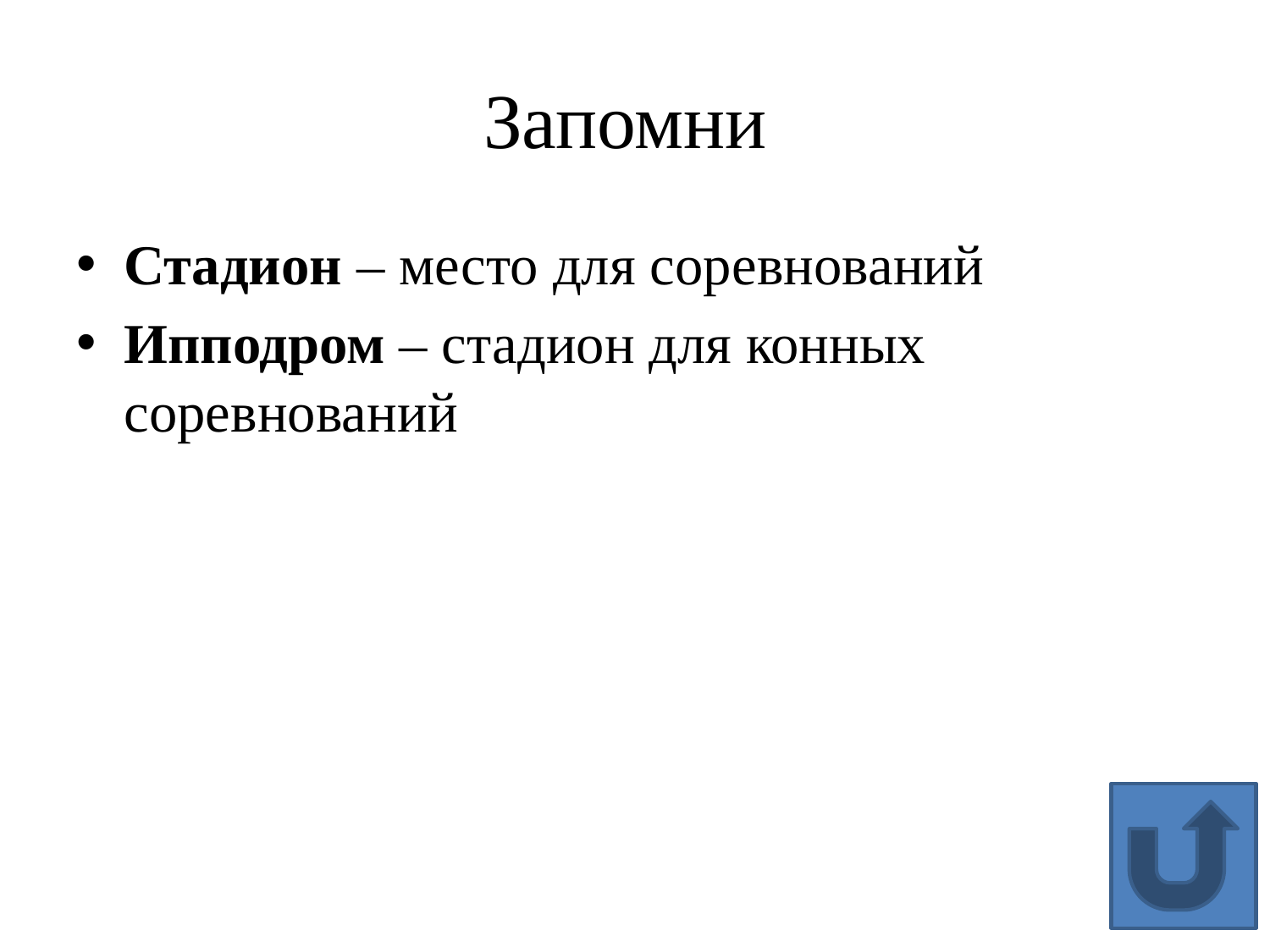

# Запомни
Стадион – место для соревнований
Ипподром – стадион для конных соревнований